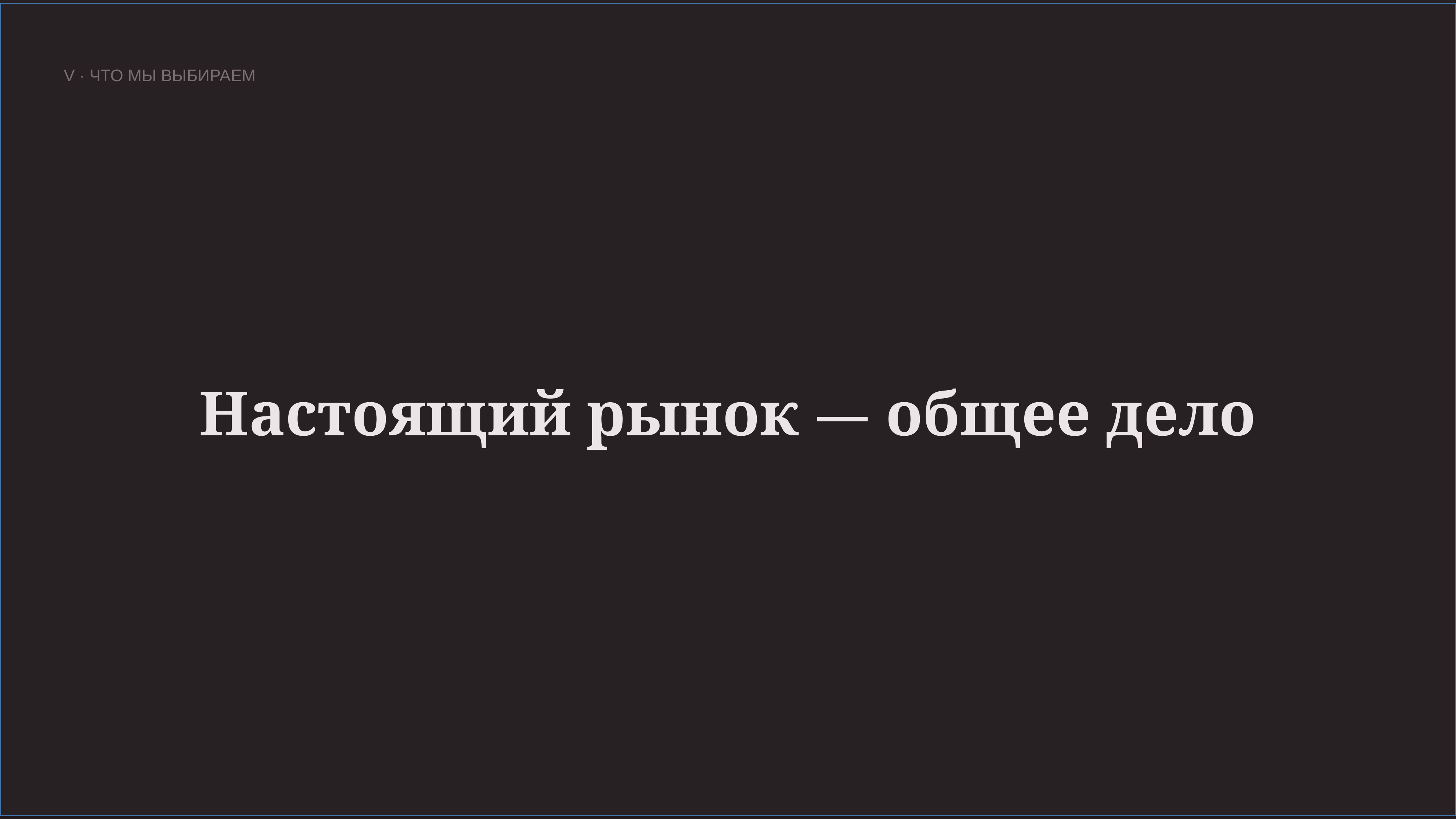

V · ЧТО МЫ ВЫБИРАЕМ
Настоящий рынок — общее дело